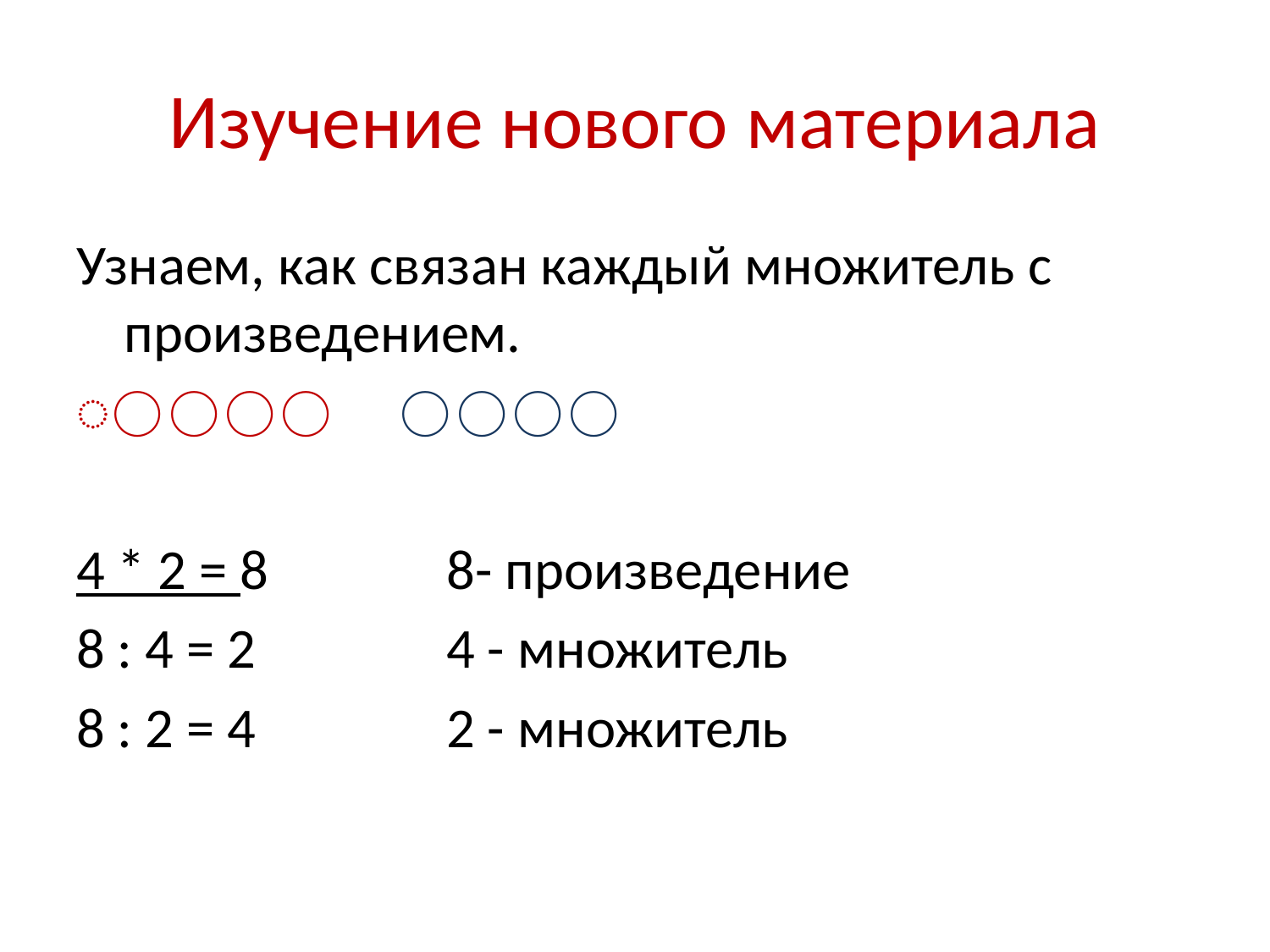

# Изучение нового материала
Узнаем, как связан каждый множитель с произведением.
⃝⃝⃝⃝     ⃝⃝⃝⃝

4 * 2 = 8              8- произведение
8 : 4 = 2               4 - множитель
8 : 2 = 4               2 - множитель